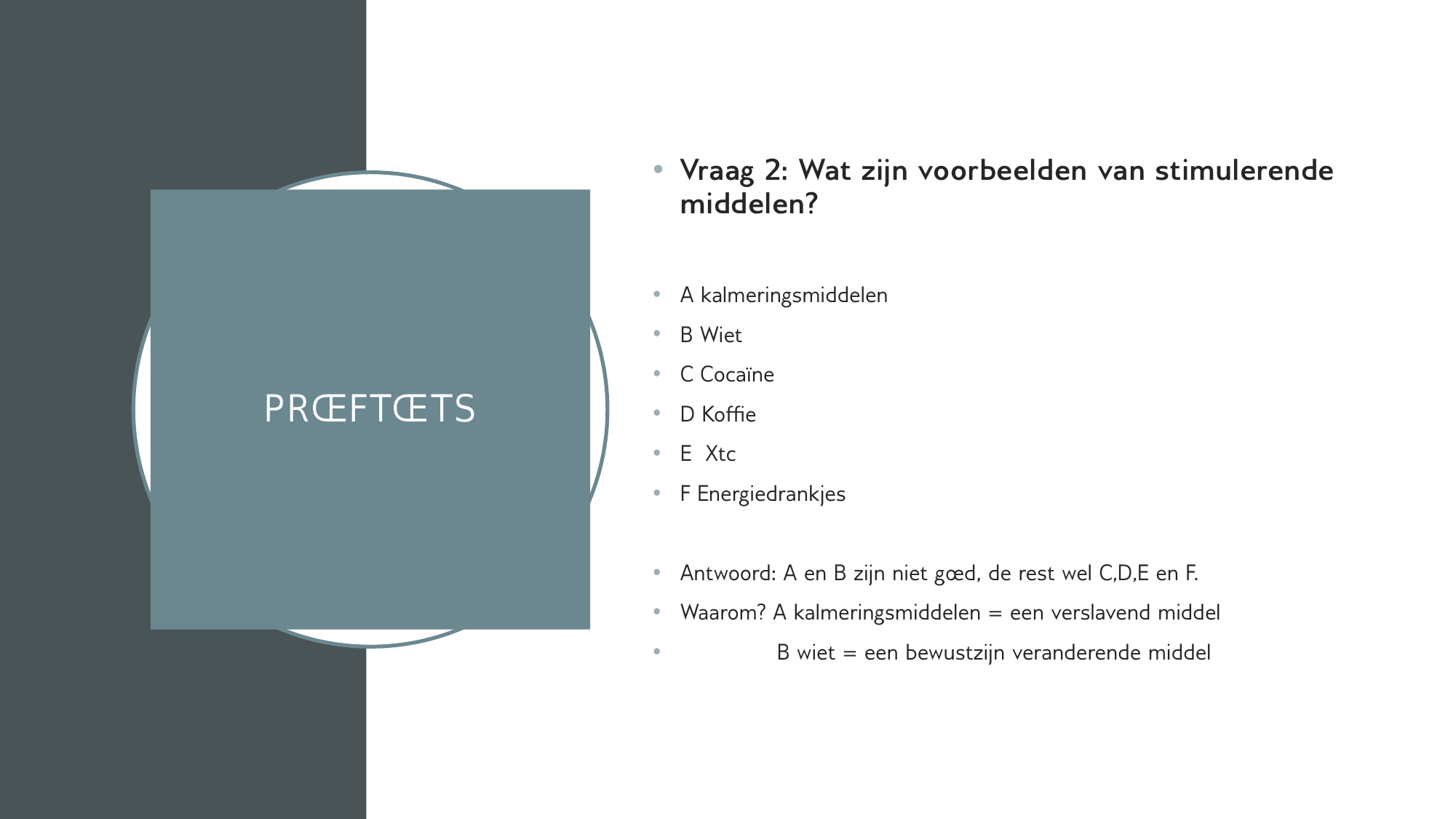

Vraag 2: Wat zijn voorbeelden van stimulerende middelen?

A kalmeringsmiddelen
B Wiet
C Cocaïne
D Koffie
E  Xtc
F Energiedrankjes

Antwoord: A en B zijn niet goed, de rest wel C,D,E en F.
Waarom? A kalmeringsmiddelen = een verslavend middel
              B wiet = een bewustzijn veranderende middel

# proeftoets